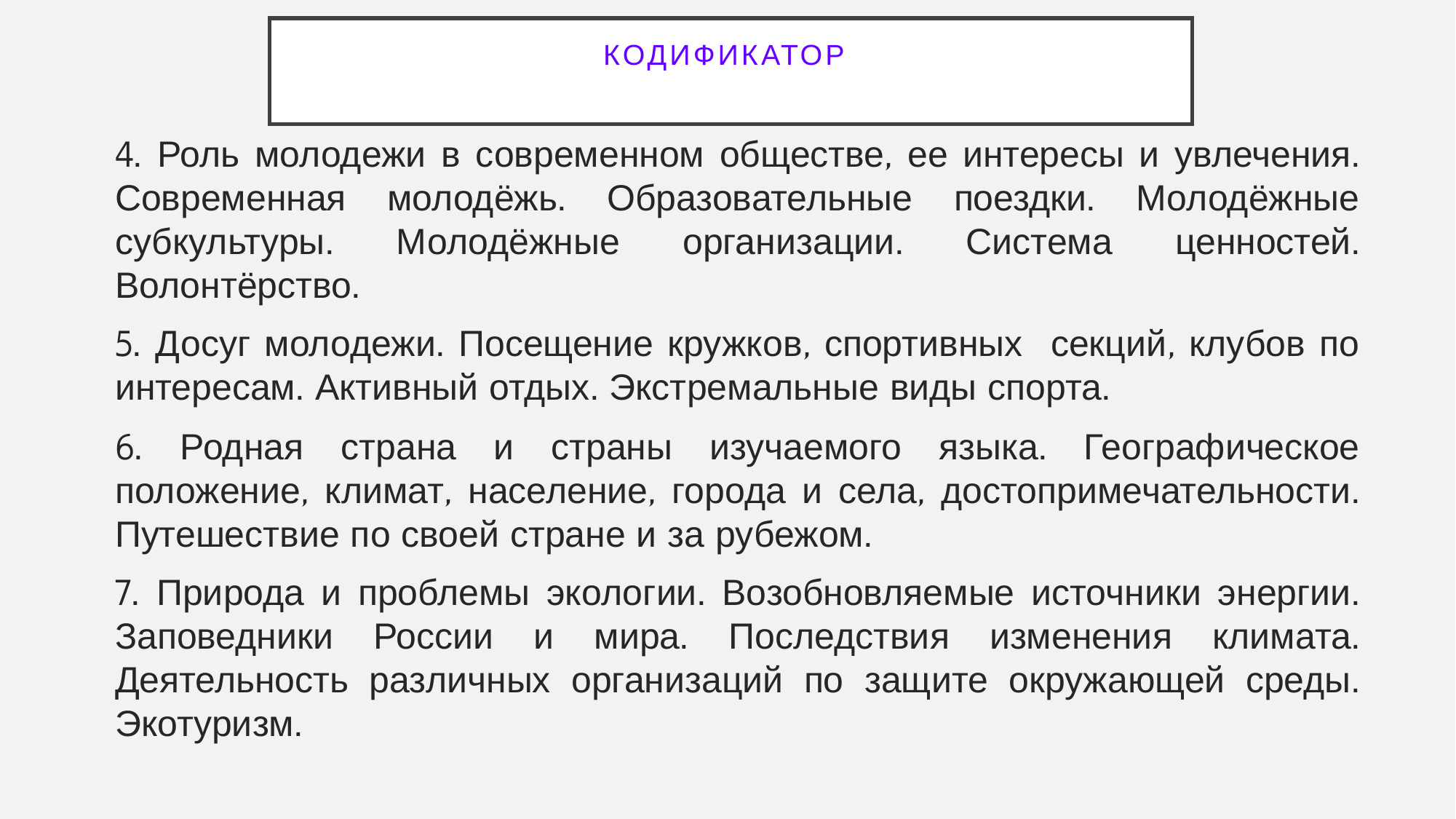

# КОДИФИКАТОР

4. Роль молодежи в современном обществе, ее интересы и увлечения. Современная молодёжь. Образовательные поездки. Молодёжные субкультуры. Молодёжные организации. Система ценностей. Волонтёрство.
5. Досуг молодежи. Посещение кружков, спортивных  секций, клубов по интересам. Активный отдых. Экстремальные виды спорта.
6. Родная страна и страны изучаемого языка. Географическое положение, климат, население, города и села, достопримечательности. Путешествие по своей стране и за рубежом.
7. Природа и проблемы экологии. Возобновляемые источники энергии. Заповедники России и мира. Последствия изменения климата. Деятельность различных организаций по защите окружающей среды. Экотуризм.